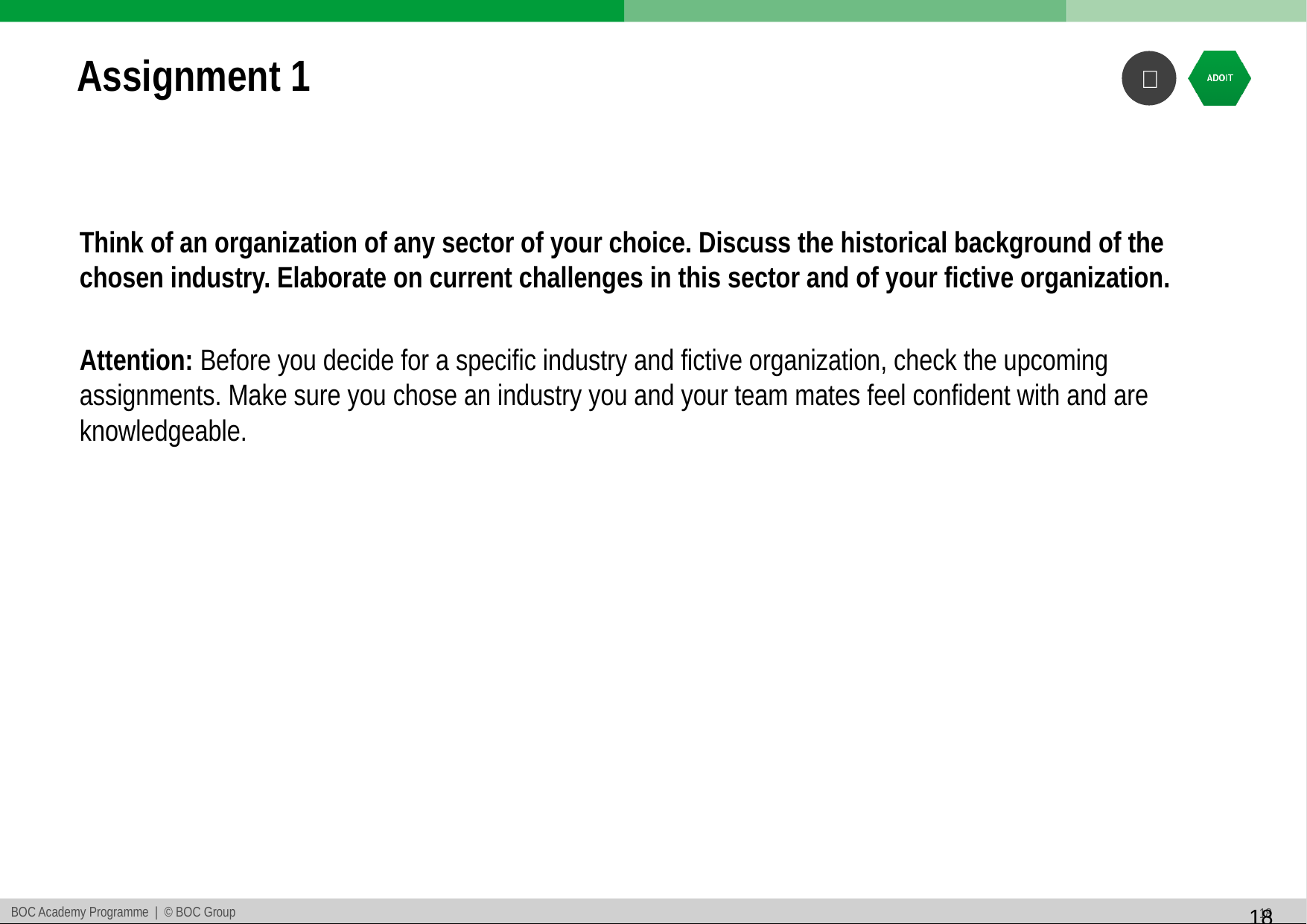

# Assignment 1

Think of an organization of any sector of your choice. Discuss the historical background of the chosen industry. Elaborate on current challenges in this sector and of your fictive organization.

Attention: Before you decide for a specific industry and fictive organization, check the upcoming assignments. Make sure you chose an industry you and your team mates feel confident with and are knowledgeable.
18